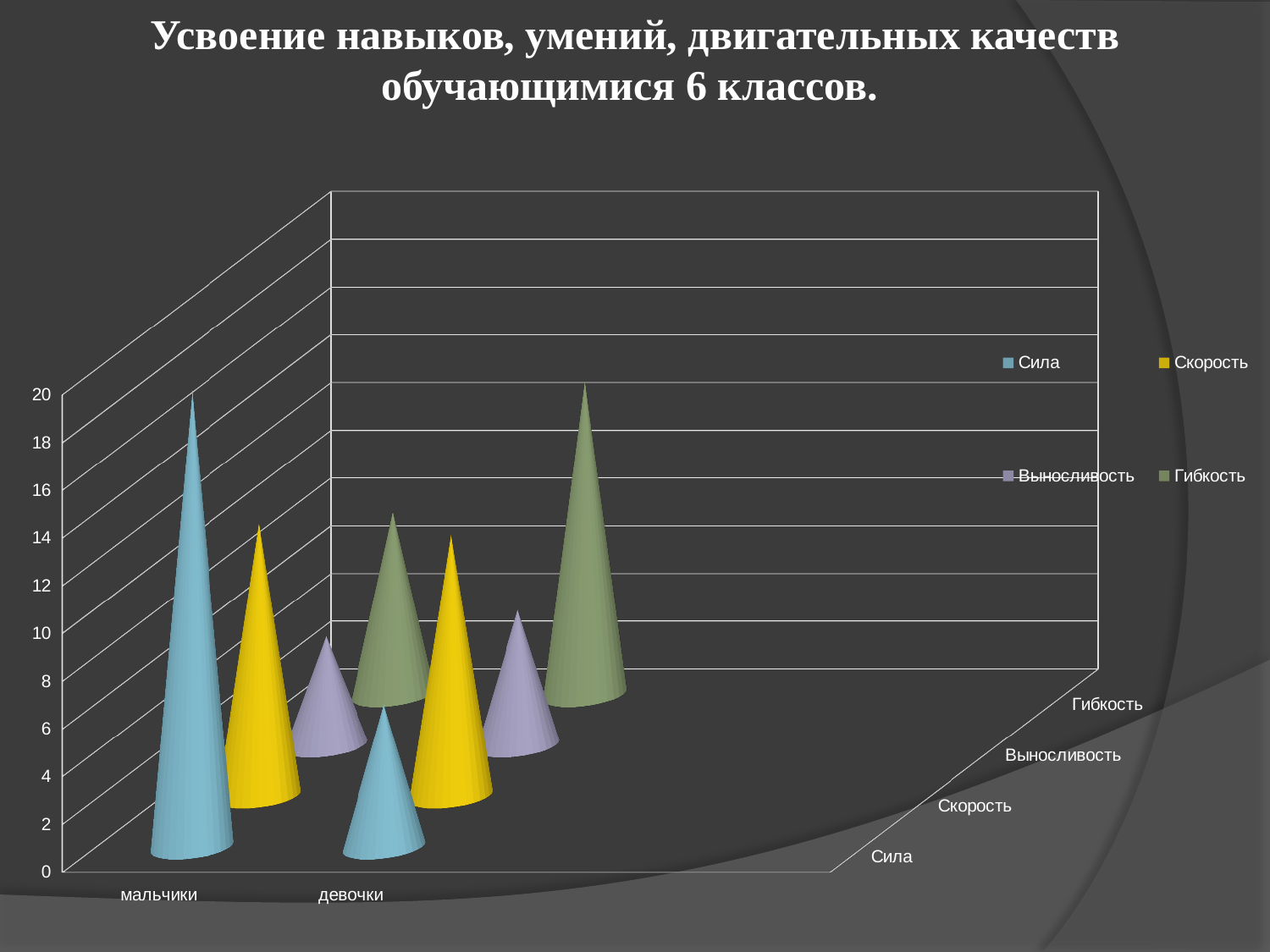

Усвоение навыков, умений, двигательных качеств обучающимися 6 классов.

[unsupported chart]